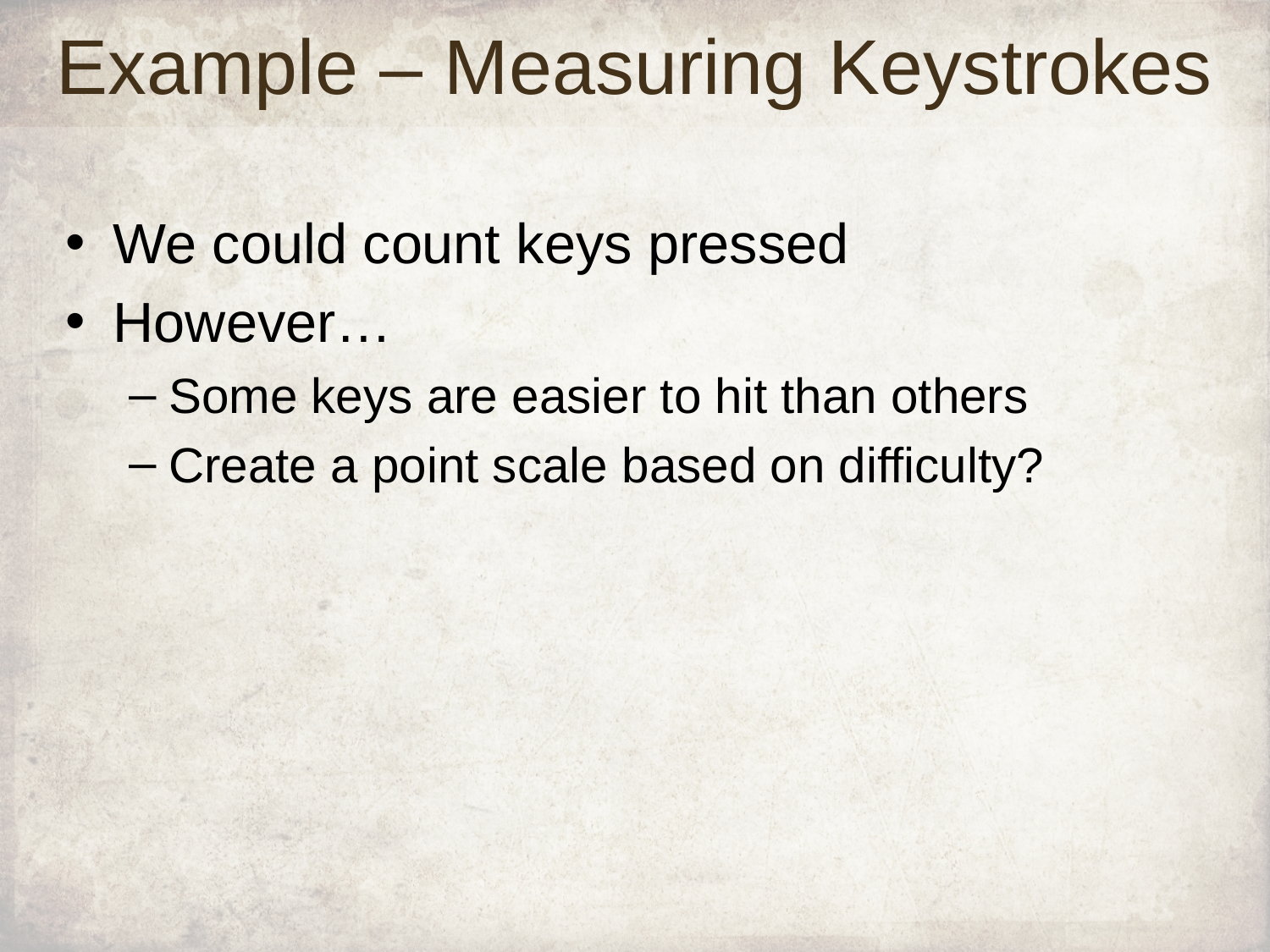

# Example – Measuring Keystrokes
We could count keys pressed
However…
Some keys are easier to hit than others
Create a point scale based on difficulty?